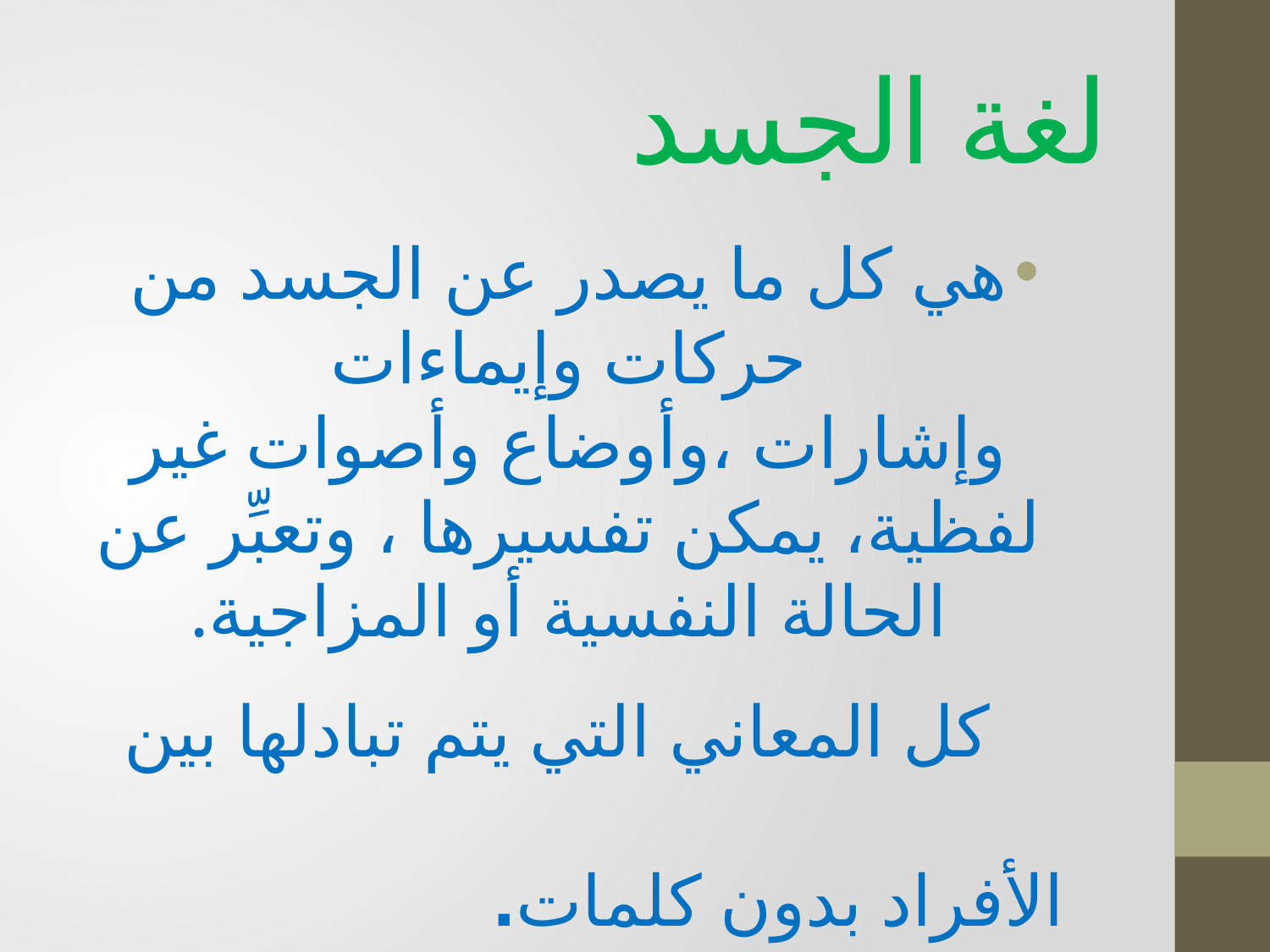

# لغة الجسد
هي كل ما يصدر عن الجسد من حركات وإيماءات وإشارات ،وأوضاع وأصوات غير لفظية، يمكن تفسيرها ، وتعبِّر عن الحالة النفسية أو المزاجية.
    كل المعاني التي يتم تبادلها بين الأفراد بدون كلمات.